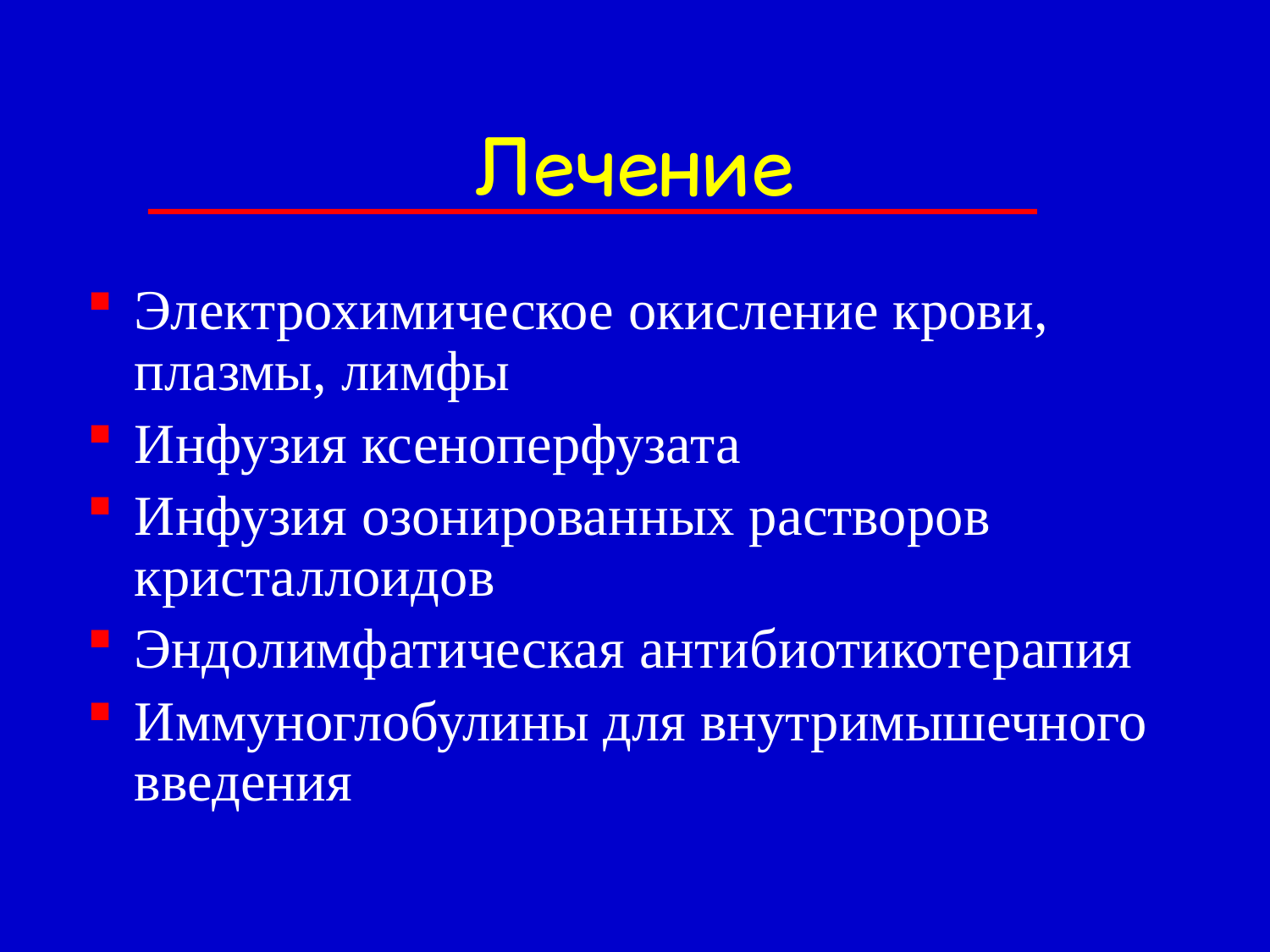

# Лечение

Электрохимическое окисление крови, плазмы, лимфы
Инфузия ксеноперфузата
Инфузия озонированных растворов кристаллоидов
Эндолимфатическая антибиотикотерапия
Иммуноглобулины для внутримышечного введения